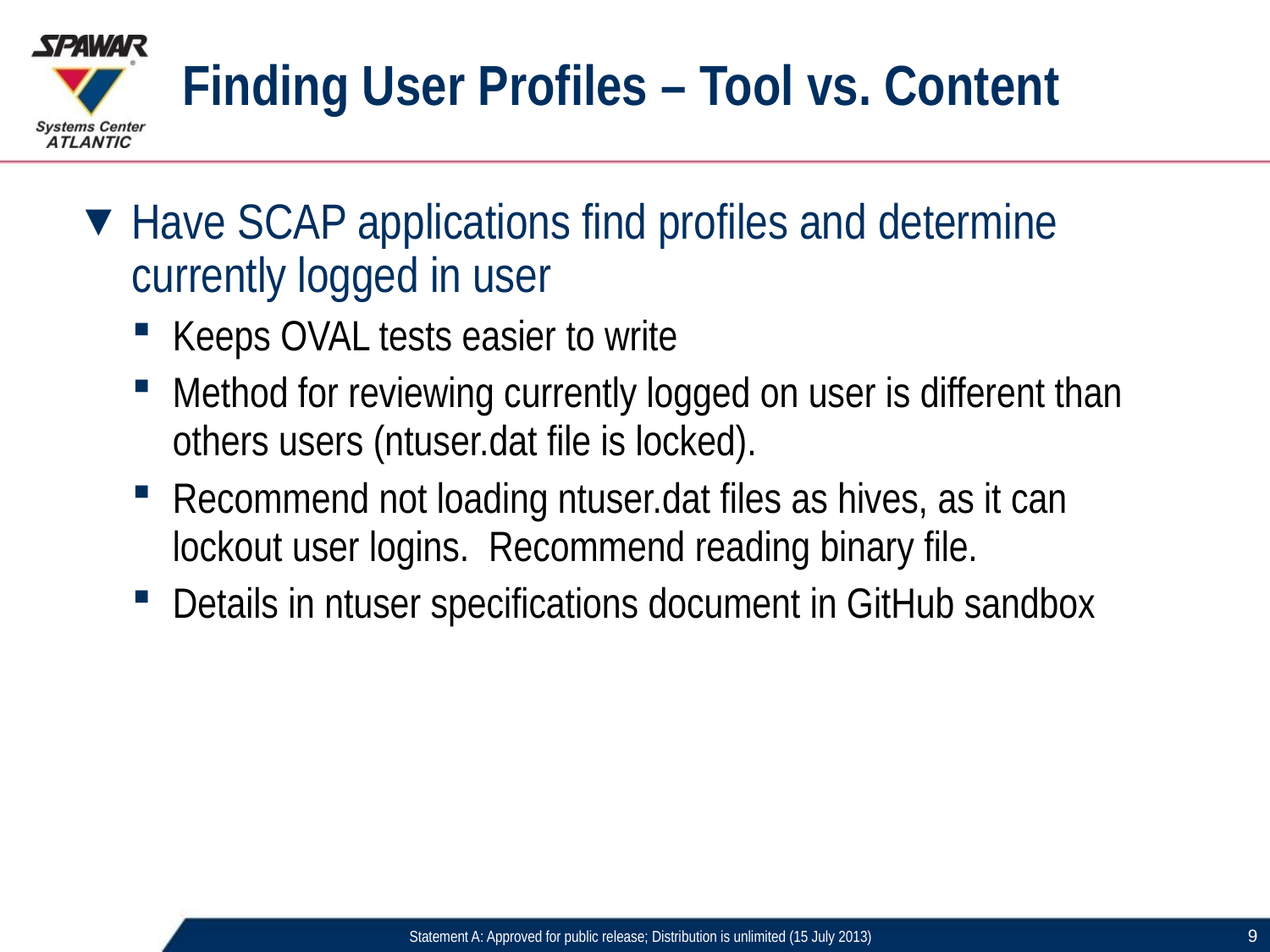

Finding User Profiles – Tool vs. Content
Have SCAP applications find profiles and determine currently logged in user
Keeps OVAL tests easier to write
Method for reviewing currently logged on user is different than others users (ntuser.dat file is locked).
Recommend not loading ntuser.dat files as hives, as it can lockout user logins.  Recommend reading binary file.
Details in ntuser specifications document in GitHub sandbox